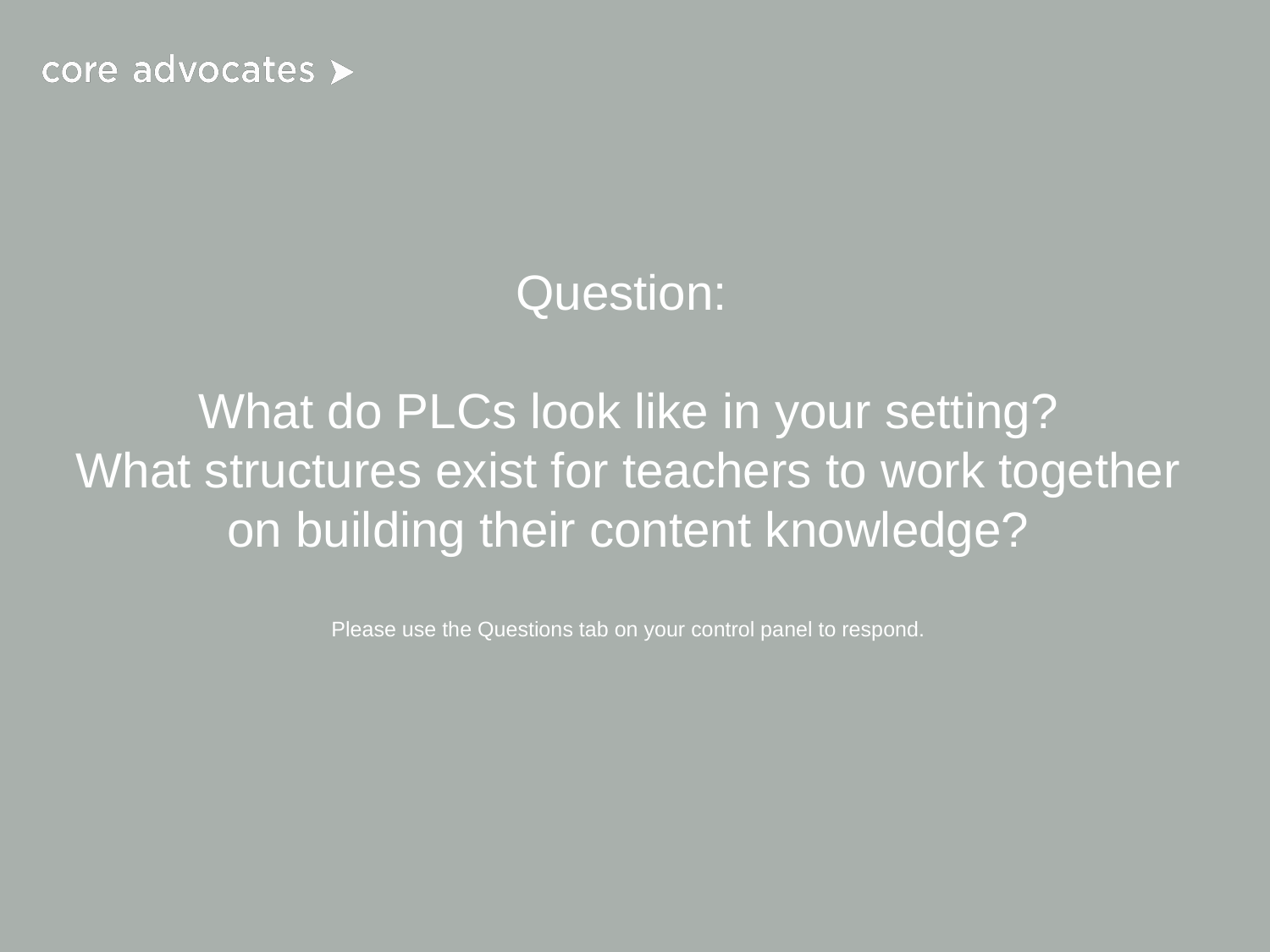

# Question:

What do PLCs look like in your setting?
What structures exist for teachers to work together on building their content knowledge?
Please use the Questions tab on your control panel to respond.